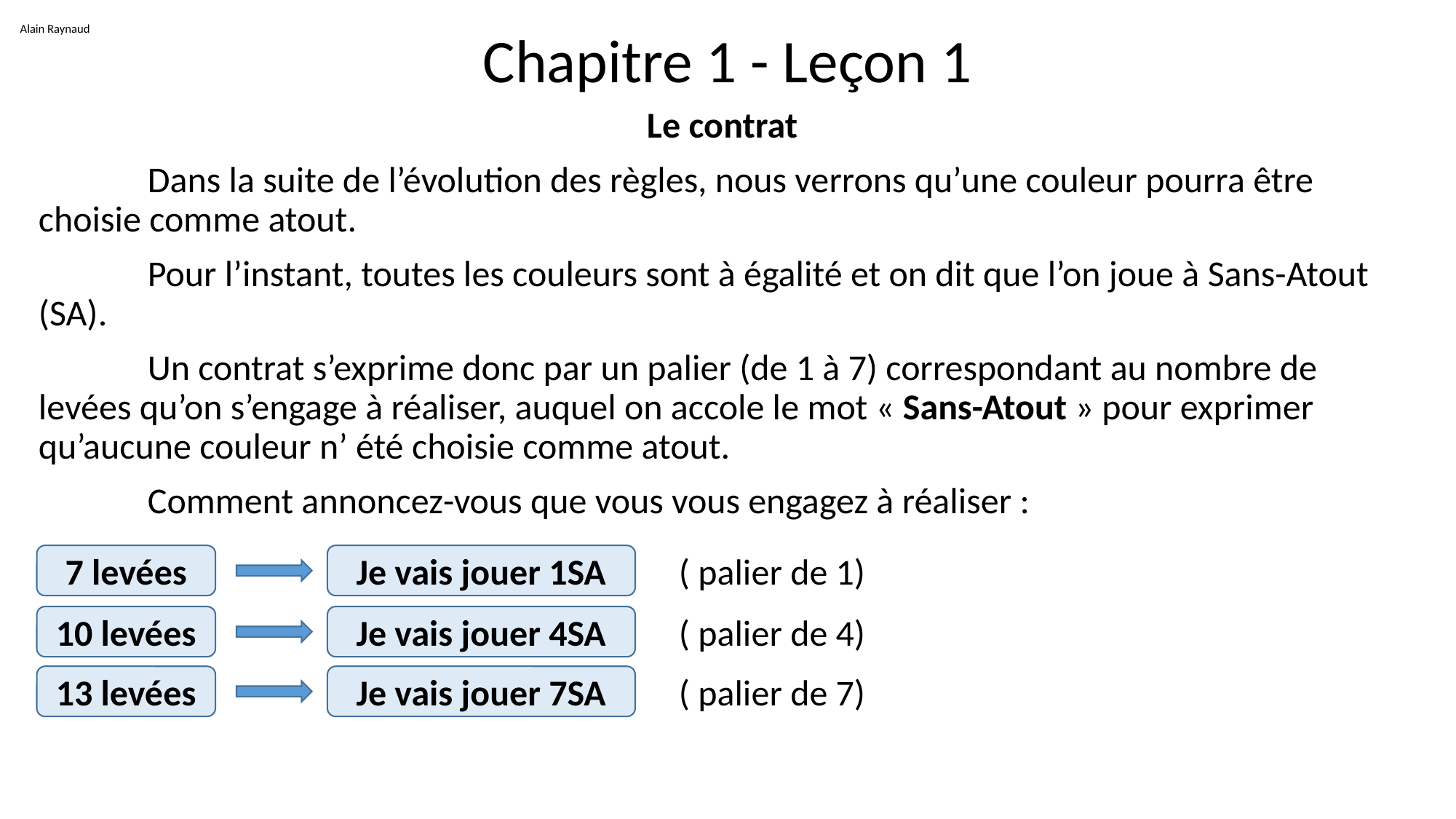

Alain Raynaud
# Chapitre 1 - Leçon 1
Le contrat
	Dans la suite de l’évolution des règles, nous verrons qu’une couleur pourra être choisie comme atout.
	Pour l’instant, toutes les couleurs sont à égalité et on dit que l’on joue à Sans-Atout (SA).
	Un contrat s’exprime donc par un palier (de 1 à 7) correspondant au nombre de levées qu’on s’engage à réaliser, auquel on accole le mot « Sans-Atout » pour exprimer qu’aucune couleur n’ été choisie comme atout.
	Comment annoncez-vous que vous vous engagez à réaliser :

7 levées
Je vais jouer 1SA
( palier de 1)

10 levées
Je vais jouer 4SA
( palier de 4)

13 levées
Je vais jouer 7SA
( palier de 7)